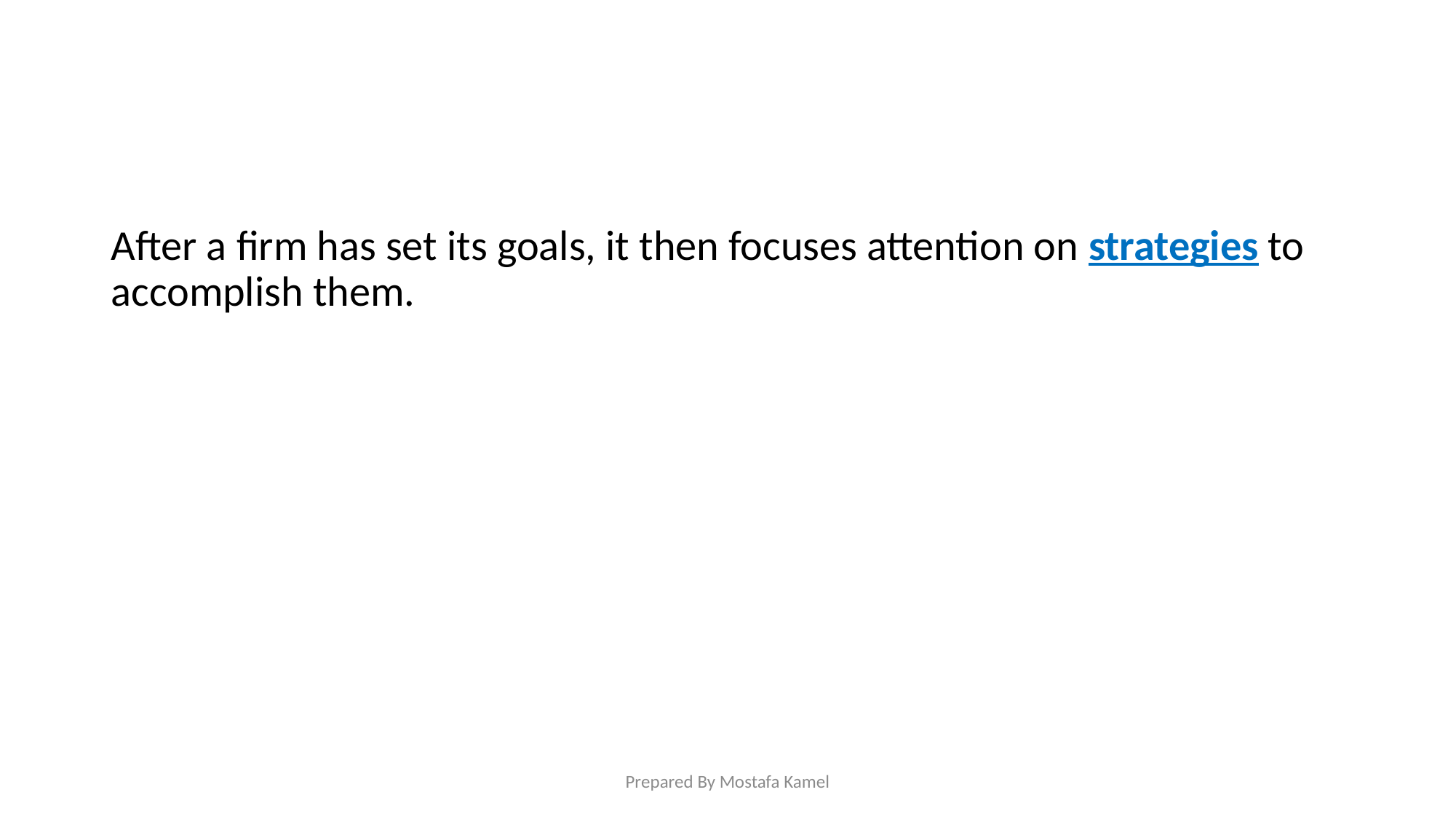

After a firm has set its goals, it then focuses attention on strategies to accomplish them.
Prepared By Mostafa Kamel